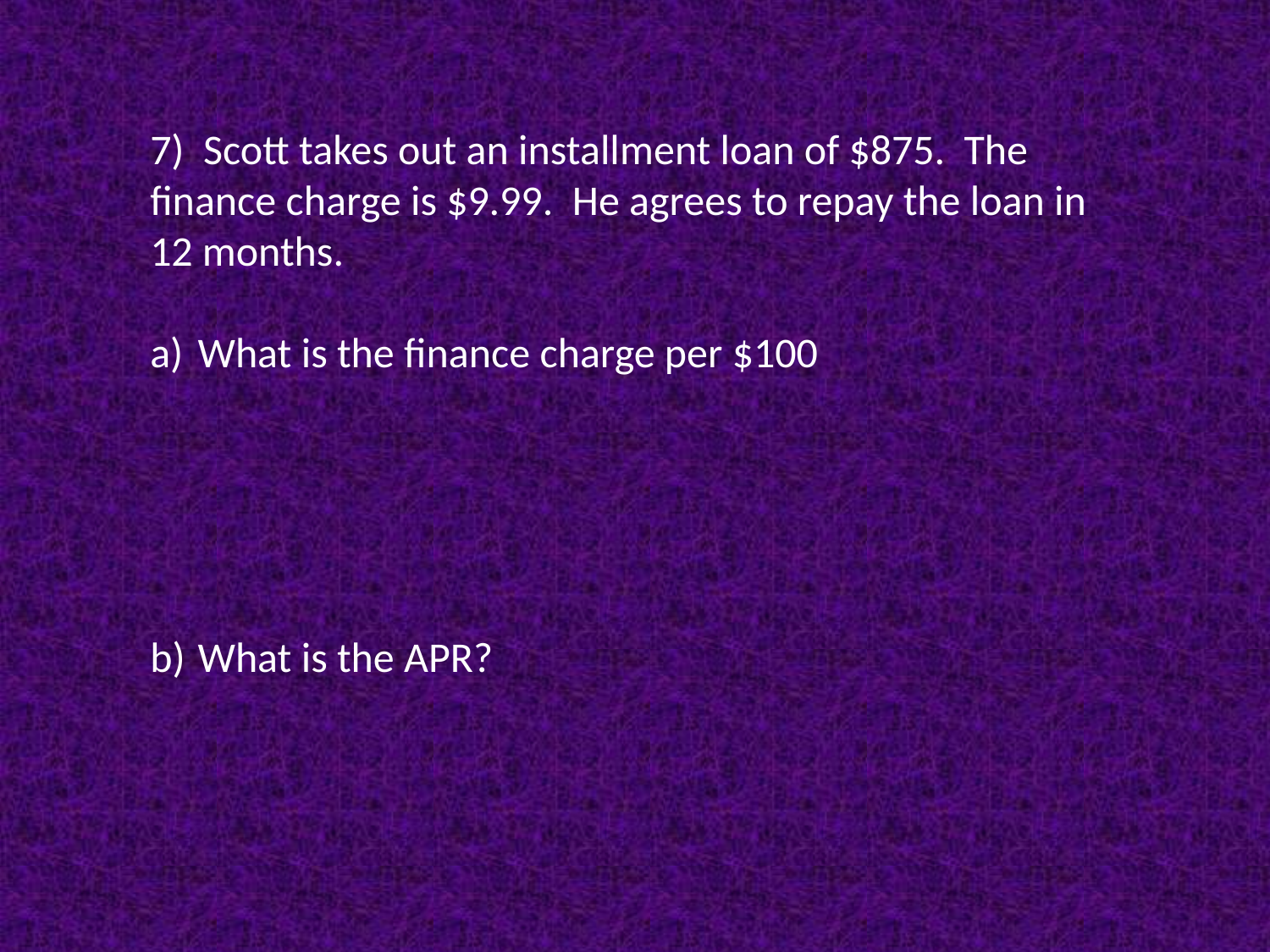

7)  Scott takes out an installment loan of $875.  The finance charge is $9.99.  He agrees to repay the loan in 12 months.

What is the finance charge per $100

What is the APR?